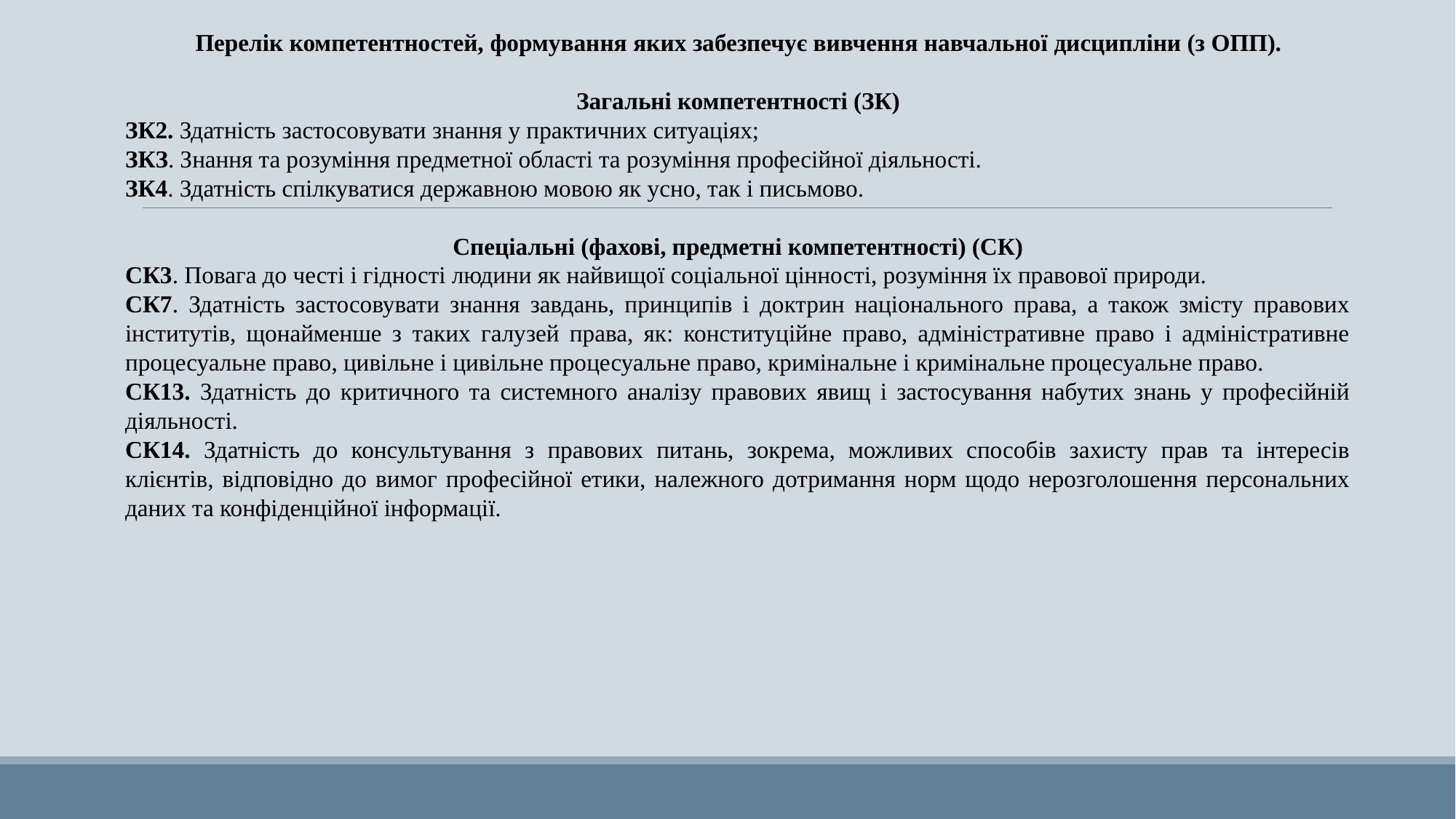

Перелік компетентностей, формування яких забезпечує вивчення навчальної дисципліни (з ОПП).

Загальні компетентності (ЗК)
ЗК2. Здатність застосовувати знання у практичних ситуаціях;
ЗКЗ. Знання та розуміння предметної області та розуміння професійної діяльності.
ЗК4. Здатність спілкуватися державною мовою як усно, так і письмово.

Спеціальні (фахові, предметні компетентності) (СК)
СК3. Повага до честі і гідності людини як найвищої соціальної цінності, розуміння їх правової природи.
СК7. Здатність застосовувати знання завдань, принципів і доктрин національного права, а також змісту правових інститутів, щонайменше з таких галузей права, як: конституційне право, адміністративне право і адміністративне процесуальне право, цивільне і цивільне процесуальне право, кримінальне і кримінальне процесуальне право.
СК13. Здатність до критичного та системного аналізу правових явищ і застосування набутих знань у професійній діяльності.
СК14. Здатність до консультування з правових питань, зокрема, можливих способів захисту прав та інтересів клієнтів, відповідно до вимог професійної етики, належного дотримання норм щодо нерозголошення персональних даних та конфіденційної інформації.